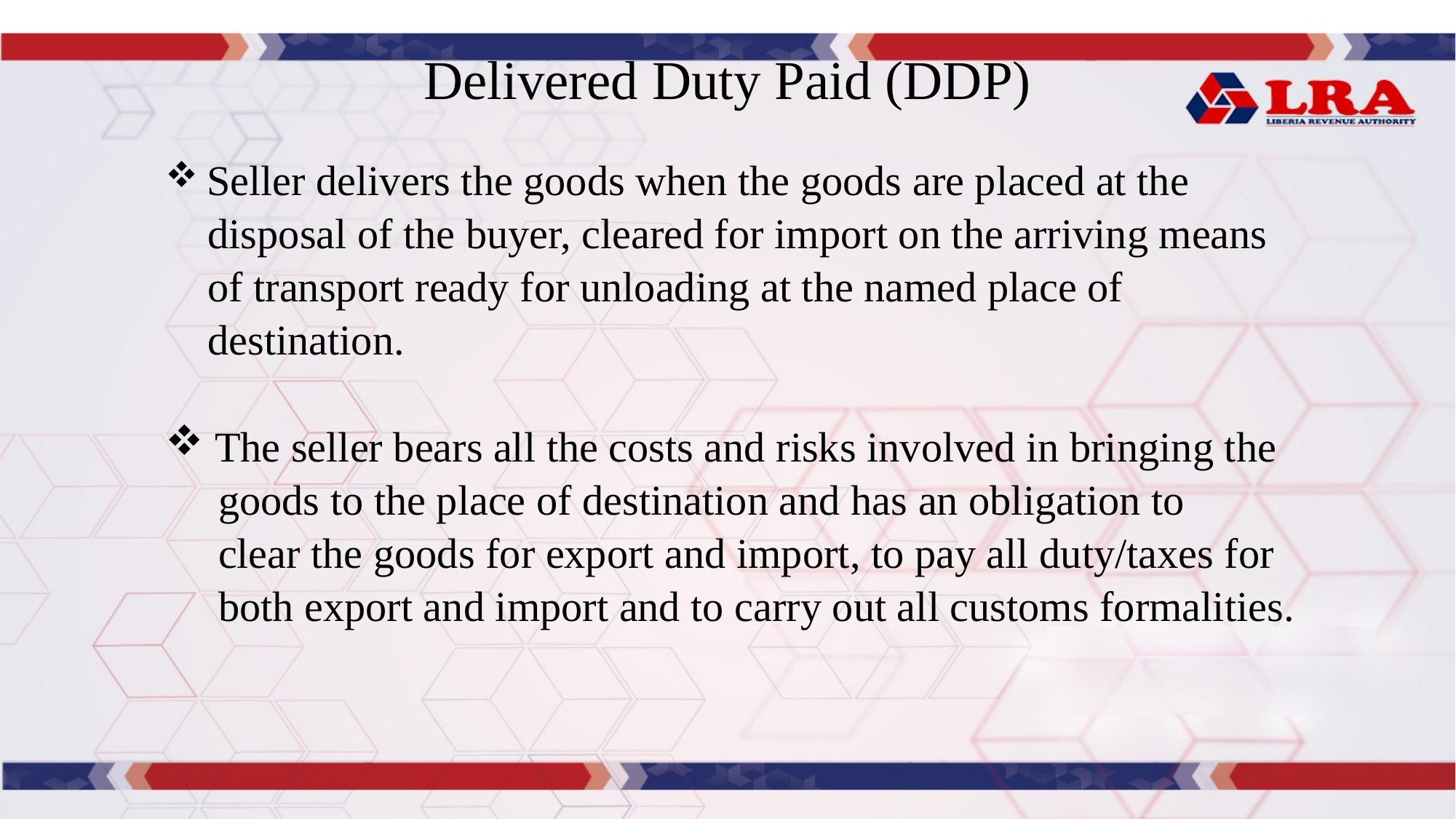

# Delivered Duty Paid (DDP)
 Seller delivers the goods when the goods are placed at the
    disposal of the buyer, cleared for import on the arriving means
    of transport ready for unloading at the named place of
    destination.

 The seller bears all the costs and risks involved in bringing the
     goods to the place of destination and has an obligation to
     clear the goods for export and import, to pay all duty/taxes for
     both export and import and to carry out all customs formalities.